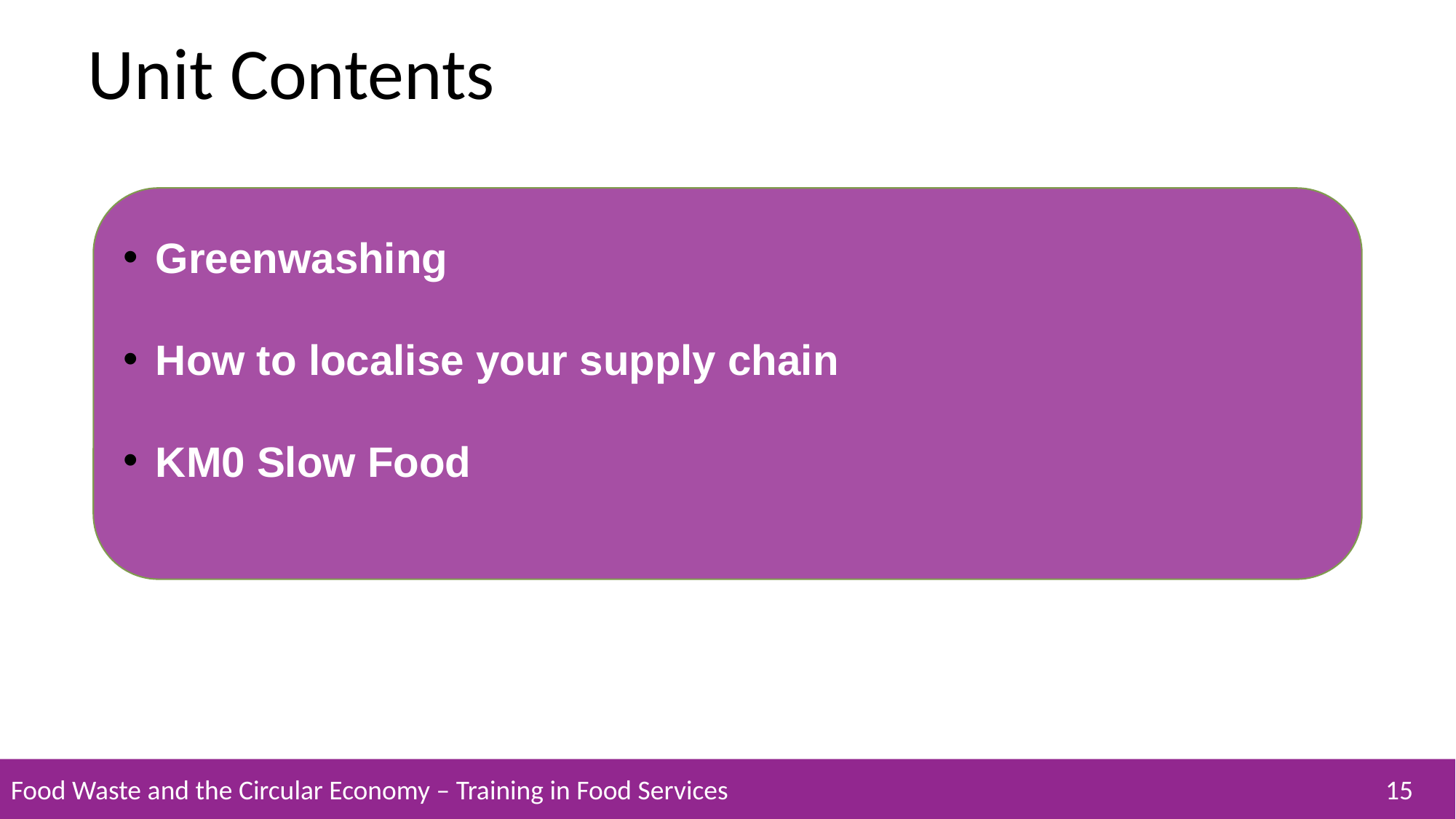

Unit Contents
 Greenwashing

 How to localise your supply chain

 KM0 Slow Food